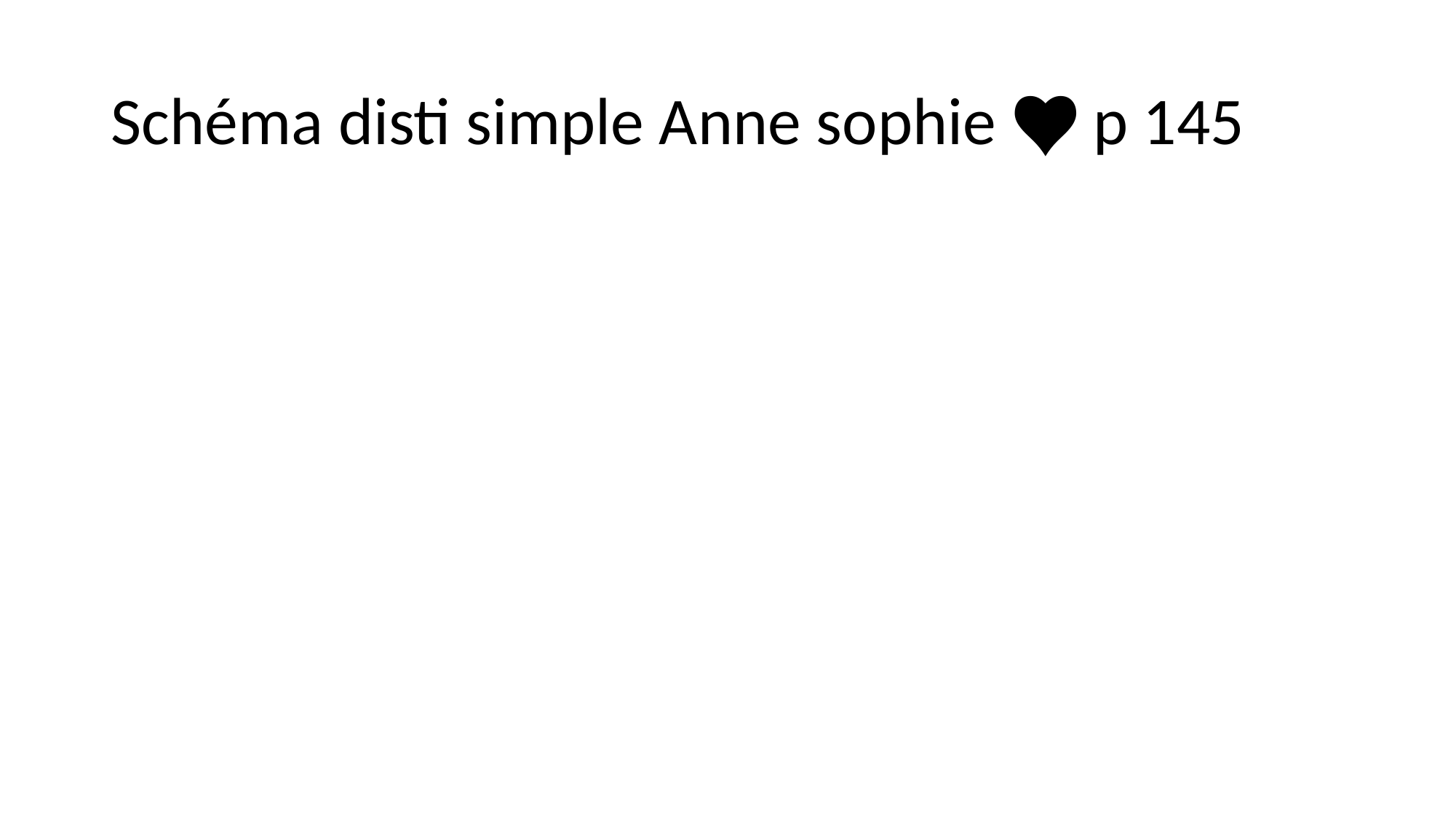

# Schéma disti simple Anne sophie ♥ p 145